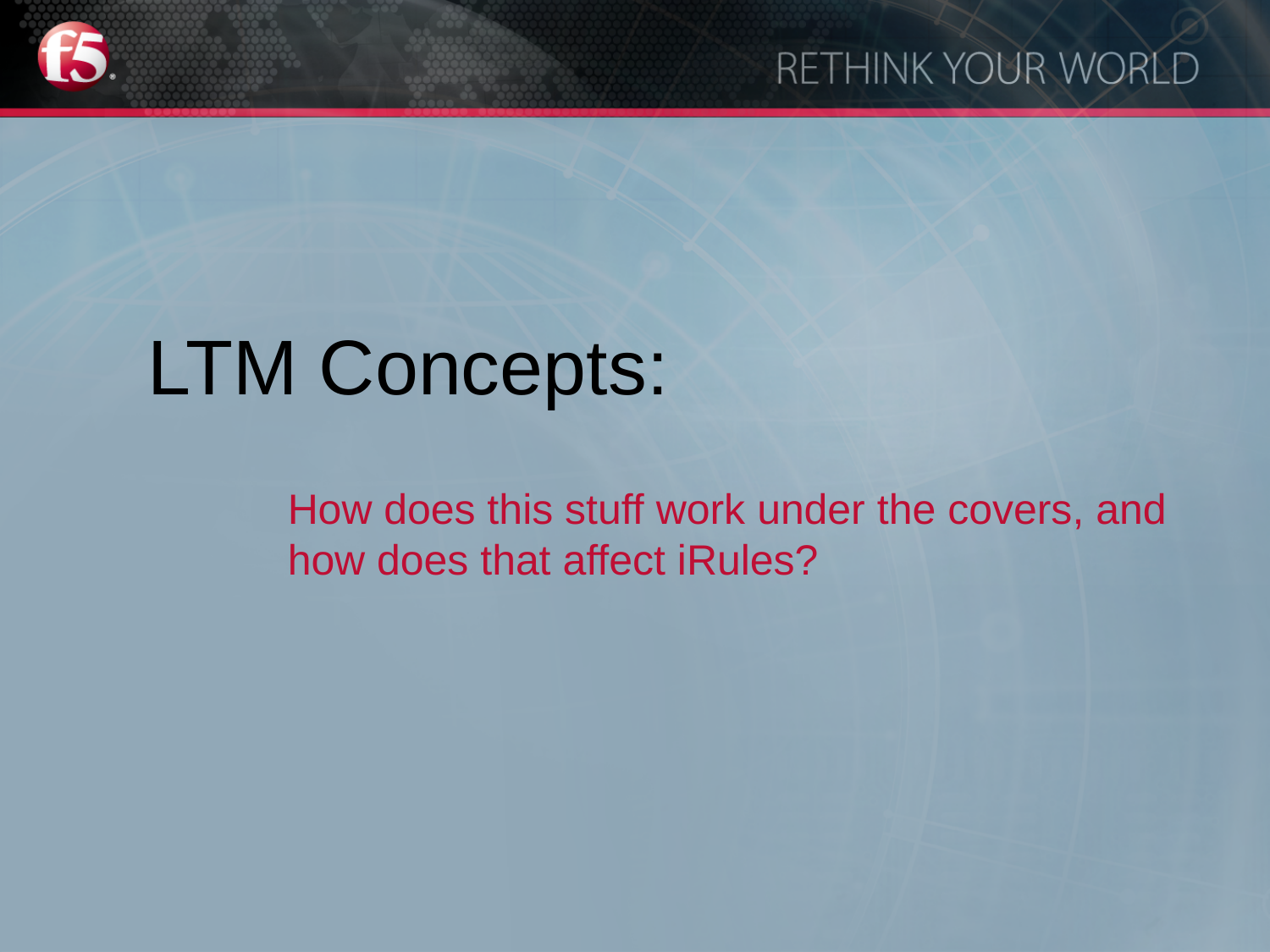

# LTM Concepts:
How does this stuff work under the covers, and how does that affect iRules?